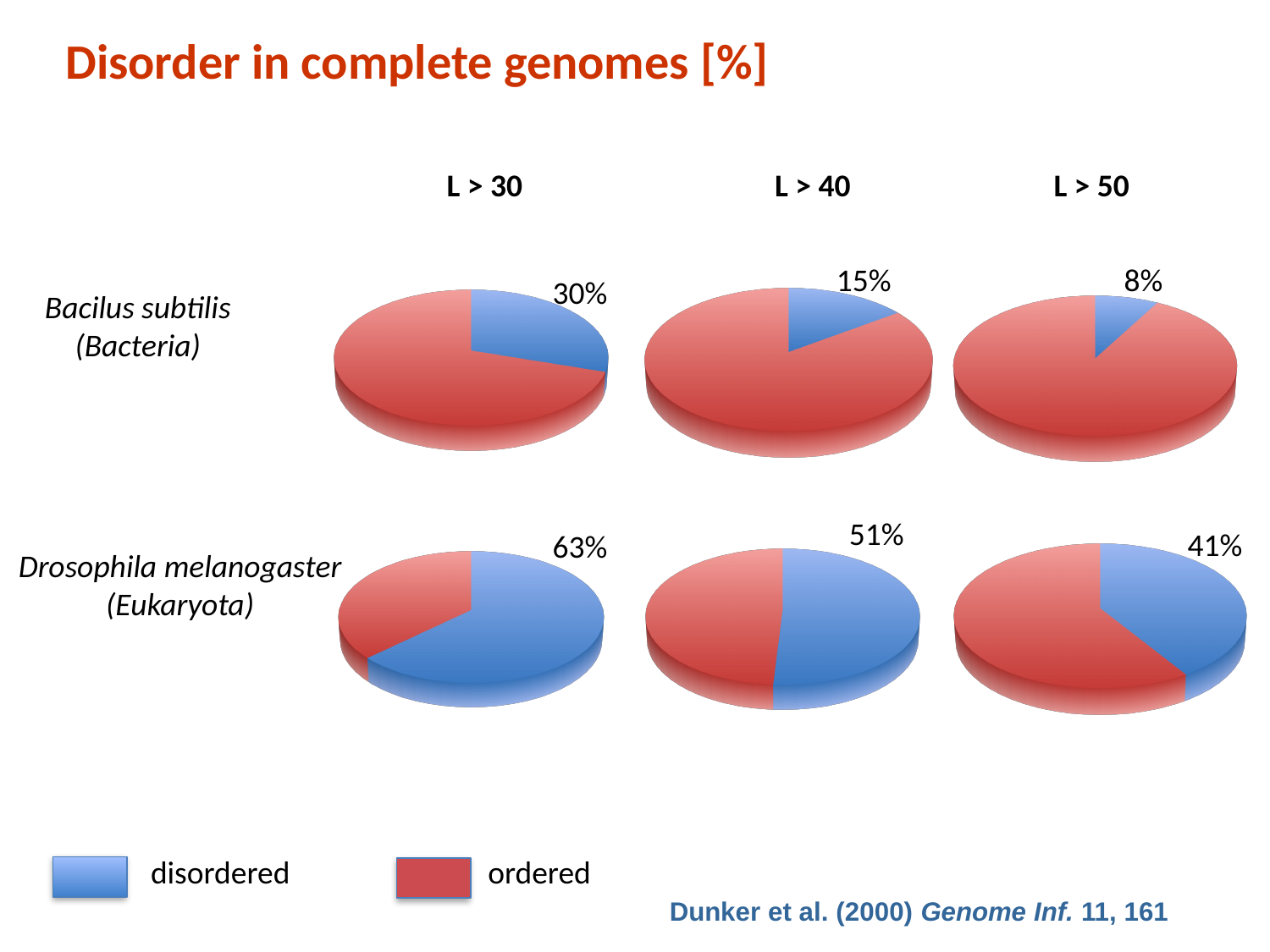

Disorder in complete genomes [%]
L > 30
L > 40
L > 50
15%
8%
30%

[unsupported chart]

[unsupported chart]

[unsupported chart]

Bacilus subtilis
(Bacteria)
51%

[unsupported chart]

[unsupported chart]

41%
63%

[unsupported chart]

Drosophila melanogaster
(Eukaryota)
disordered
ordered

Dunker et al. (2000) Genome Inf. 11, 161